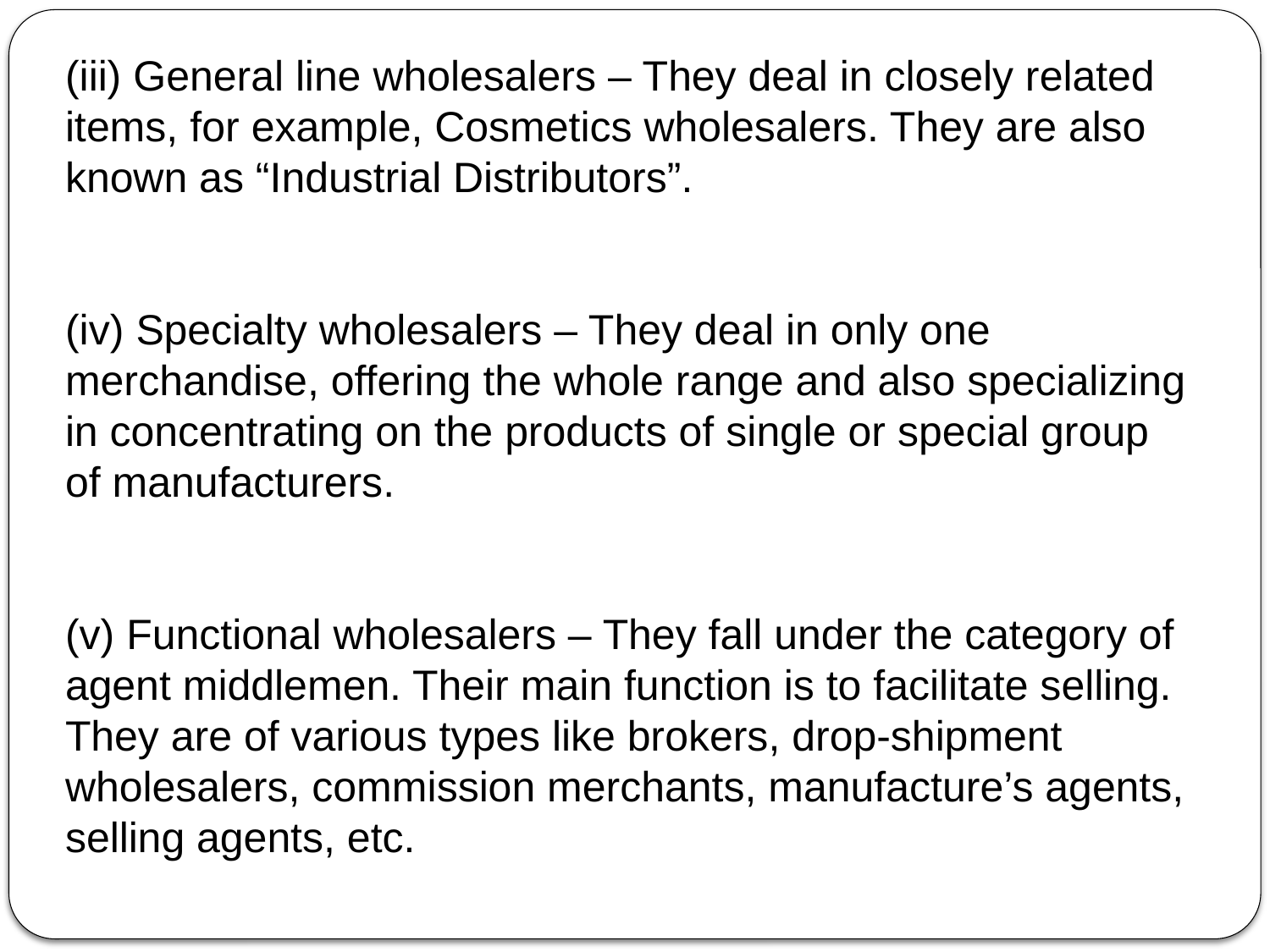

(iii) General line wholesalers – They deal in closely related items, for example, Cosmetics wholesalers. They are also known as “Industrial Distributors”.

(iv) Specialty wholesalers – They deal in only one merchandise, offering the whole range and also specializing in concentrating on the products of single or special group of manufacturers.

(v) Functional wholesalers – They fall under the category of agent middle­men. Their main function is to facilitate selling. They are of various types like brokers, drop-shipment wholesalers, commission merchants, manufacture’s agents, selling agents, etc.